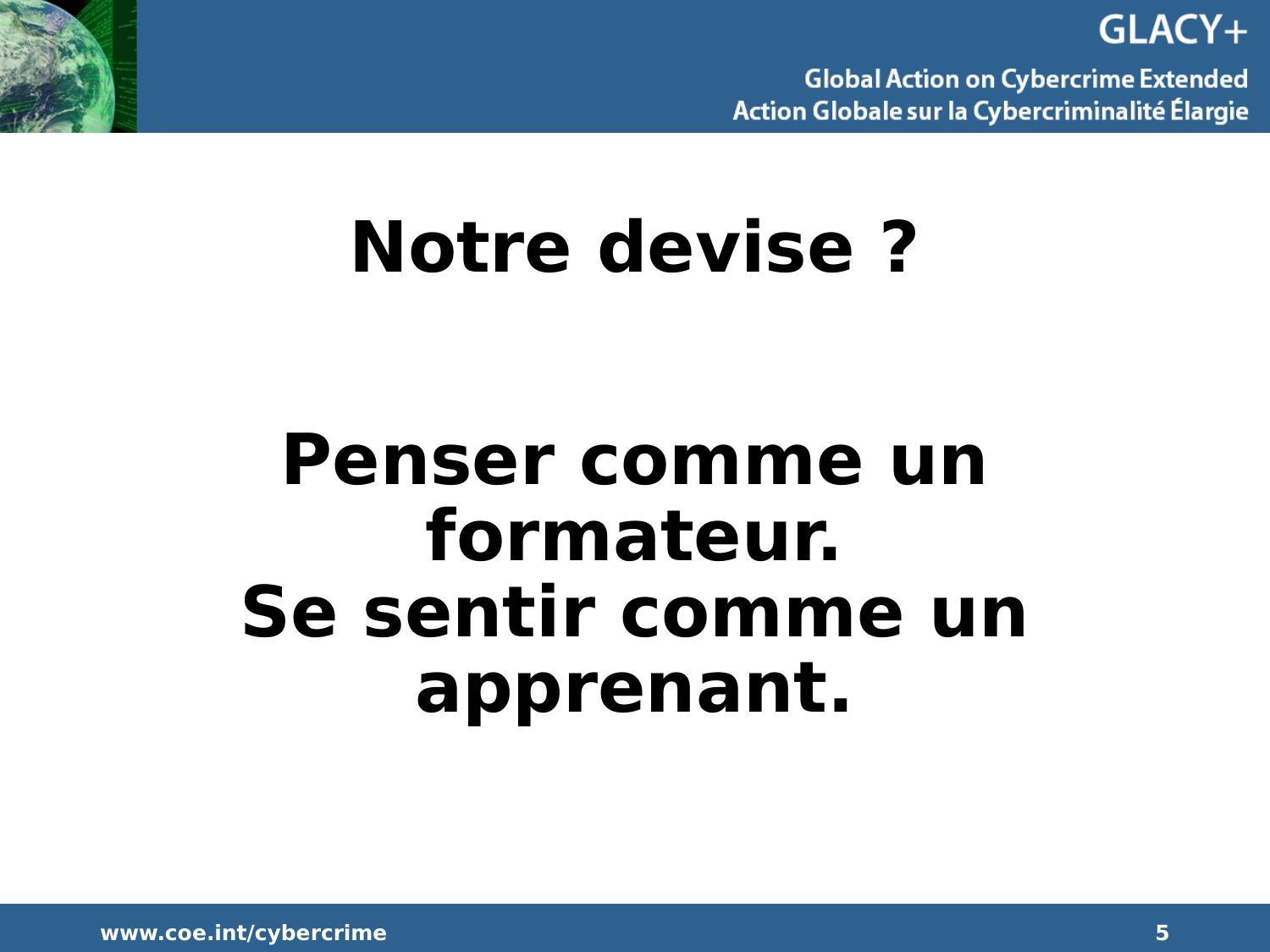

Notre devise ?
# Penser comme un formateur. Se sentir comme un apprenant.
www.coe.int/cybercrime
5